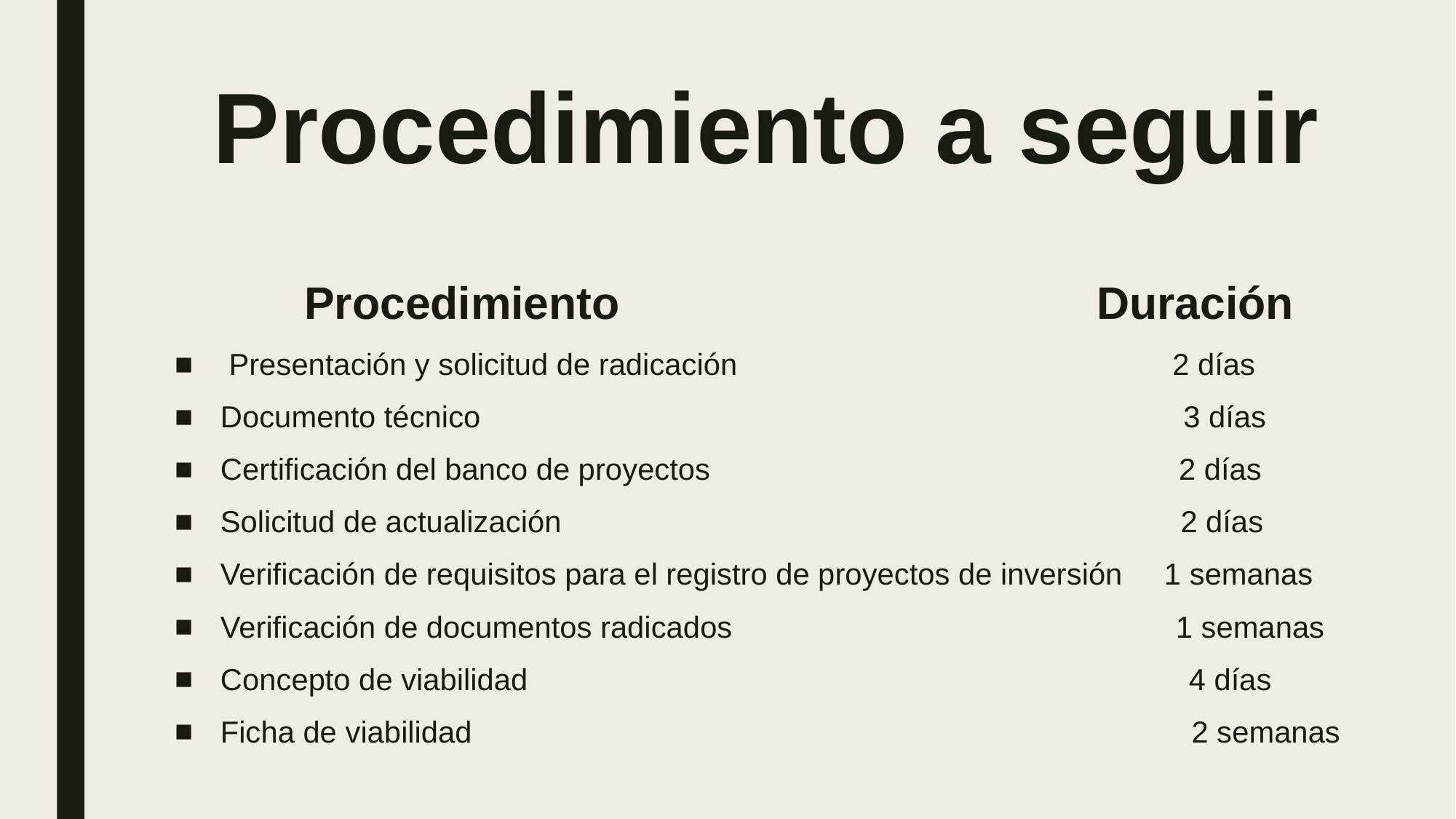

# Procedimiento a seguir
             Procedimiento                                      Duración
 Presentación y solicitud de radicación                                                    2 días
Documento técnico                                                                                    3 días
Certificación del banco de proyectos                                                        2 días
Solicitud de actualización                                                                          2 días
Verificación de requisitos para el registro de proyectos de inversión     1 semanas
Verificación de documentos radicados                                                     1 semanas
Concepto de viabilidad                                                                               4 días
Ficha de viabilidad                                                                                      2 semanas